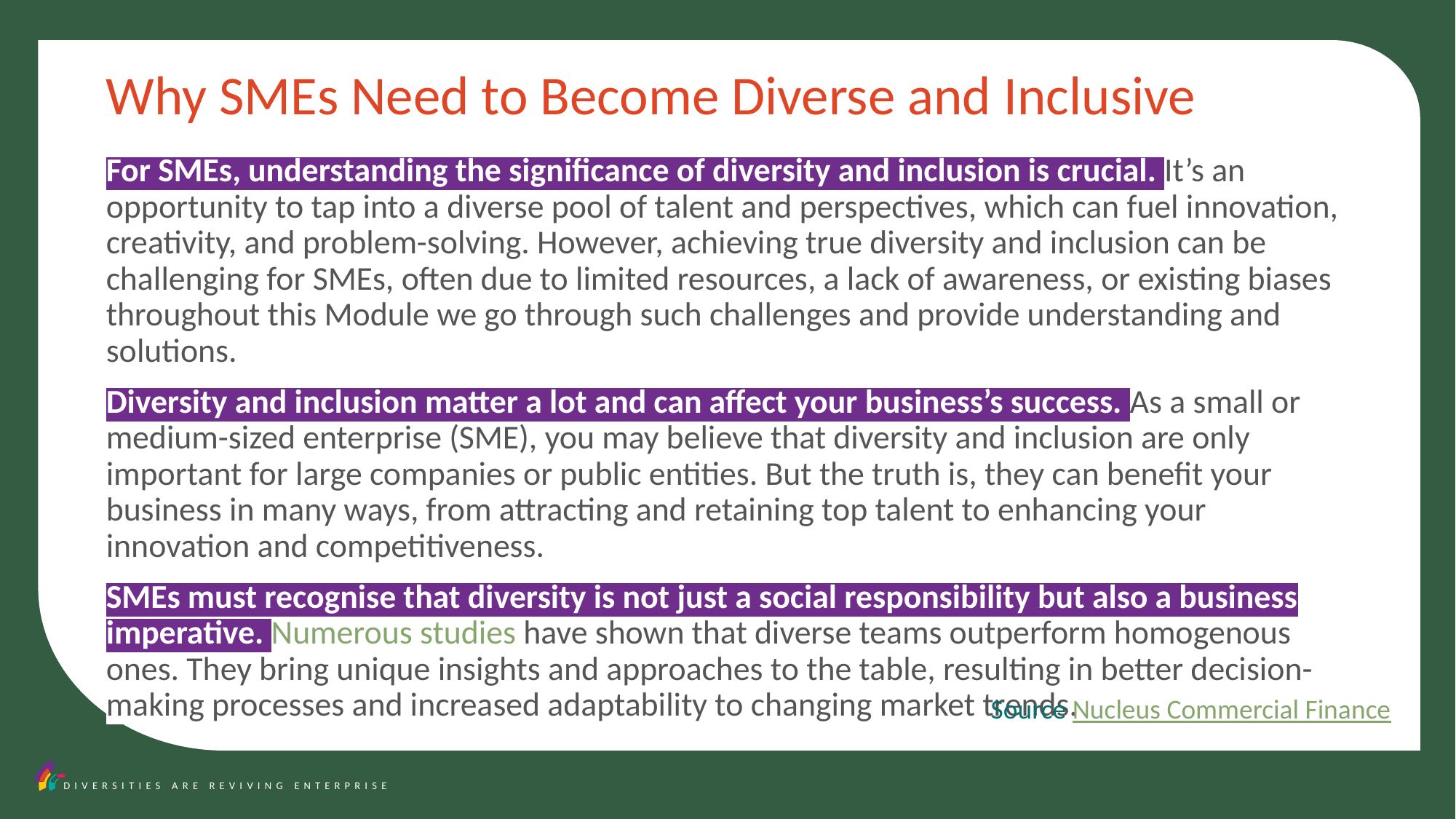

Why SMEs Need to Become Diverse and Inclusive
For SMEs, understanding the significance of diversity and inclusion is crucial. It’s an opportunity to tap into a diverse pool of talent and perspectives, which can fuel innovation, creativity, and problem-solving. However, achieving true diversity and inclusion can be challenging for SMEs, often due to limited resources, a lack of awareness, or existing biases throughout this Module we go through such challenges and provide understanding and solutions.
Diversity and inclusion matter a lot and can affect your business’s success. As a small or medium-sized enterprise (SME), you may believe that diversity and inclusion are only important for large companies or public entities. But the truth is, they can benefit your business in many ways, from attracting and retaining top talent to enhancing your innovation and competitiveness.
SMEs must recognise that diversity is not just a social responsibility but also a business imperative. Numerous studies have shown that diverse teams outperform homogenous ones. They bring unique insights and approaches to the table, resulting in better decision-making processes and increased adaptability to changing market trends.

Source Nucleus Commercial Finance